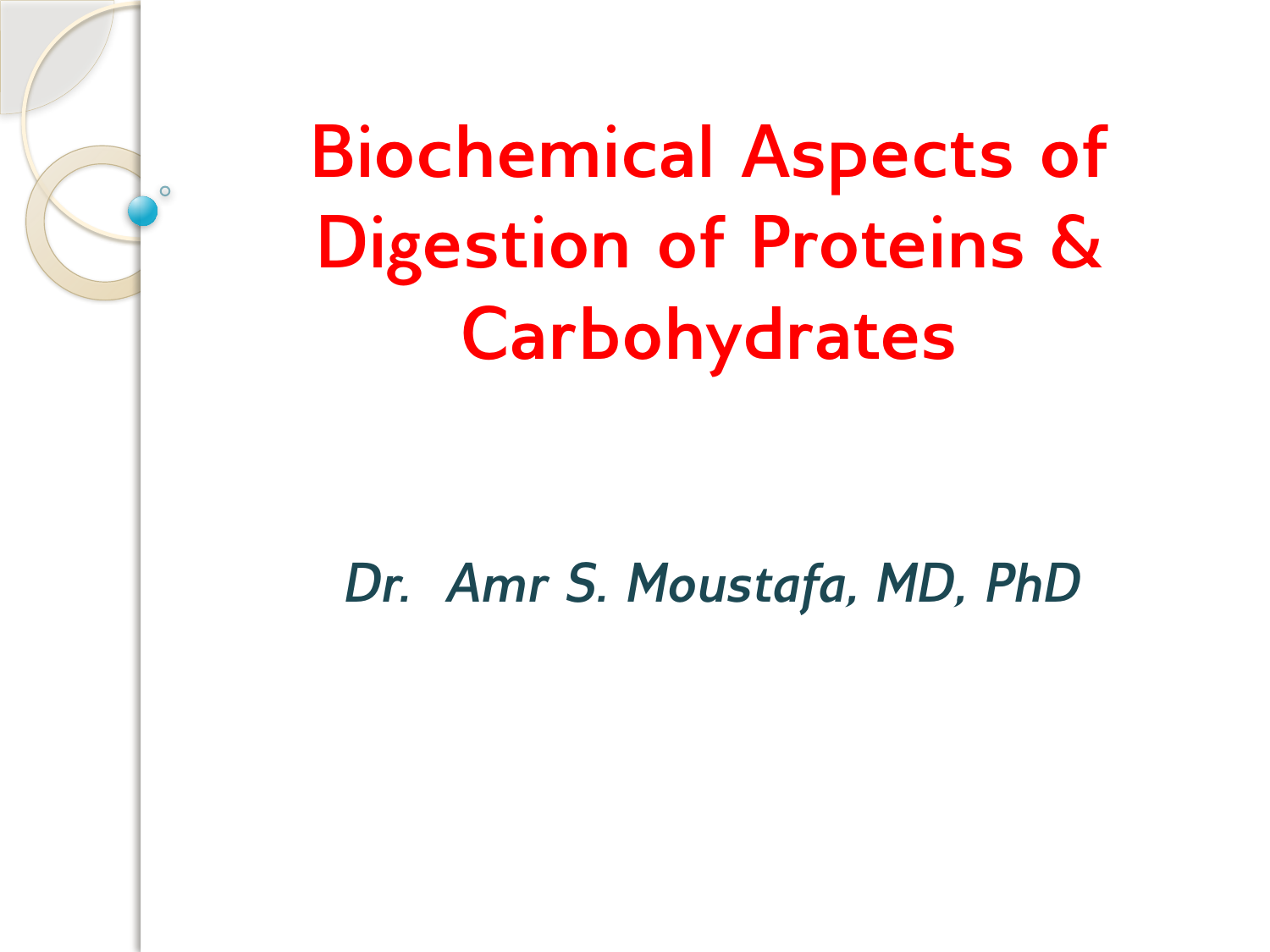

# Biochemical Aspects of Digestion of Proteins & Carbohydrates
Dr.  Amr S. Moustafa, MD, PhD